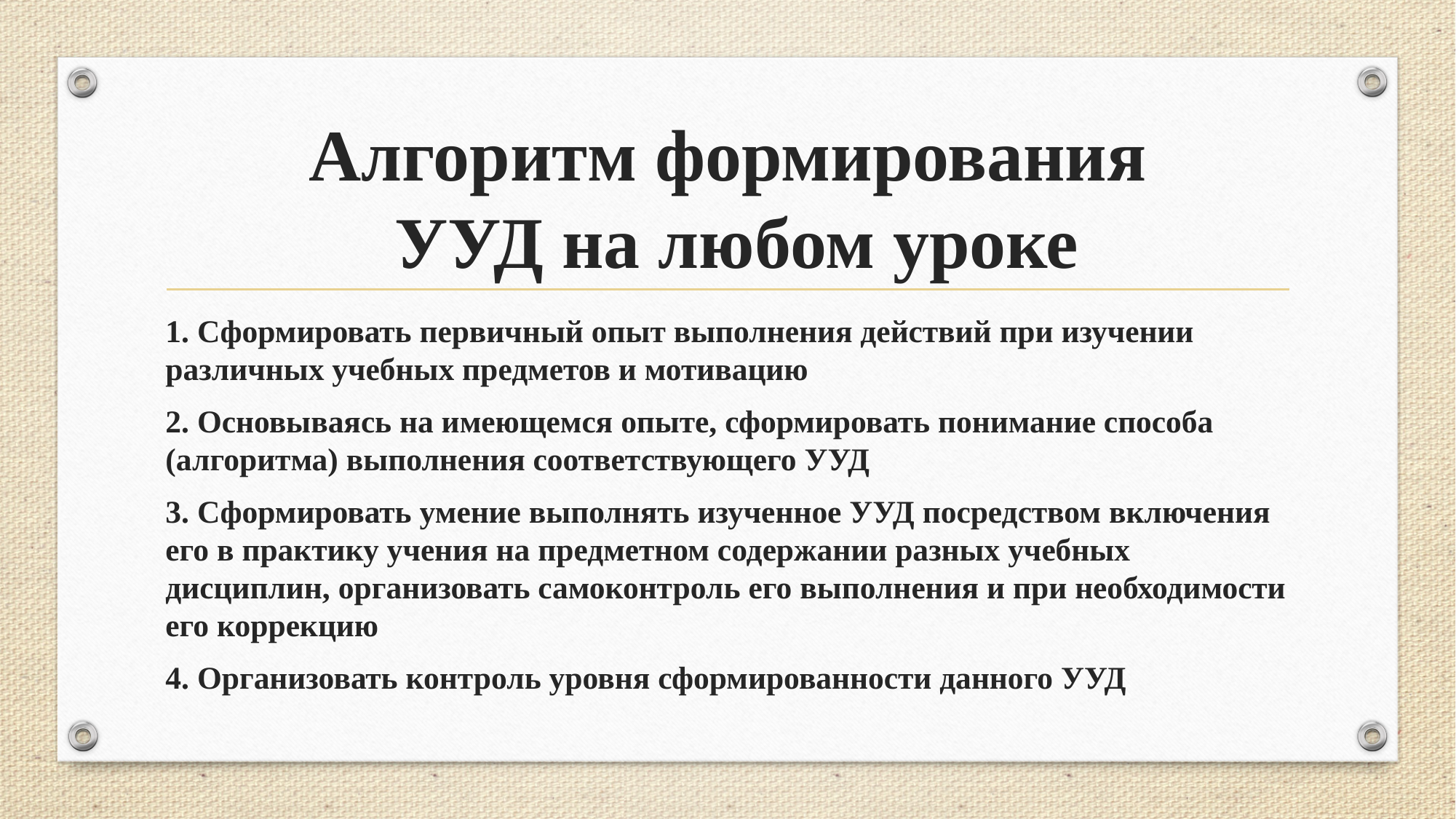

# Алгоритм формирования УУД на любом уроке
1. Сформировать первичный опыт выполнения действий при изучении различных учебных предметов и мотивацию
2. Основываясь на имеющемся опыте, сформировать понимание способа (алгоритма) выполнения соответствующего УУД
3. Сформировать умение выполнять изученное УУД посредством включения его в практику учения на предметном содержании разных учебных дисциплин, организовать самоконтроль его выполнения и при необходимости его коррекцию
4. Организовать контроль уровня сформированности данного УУД